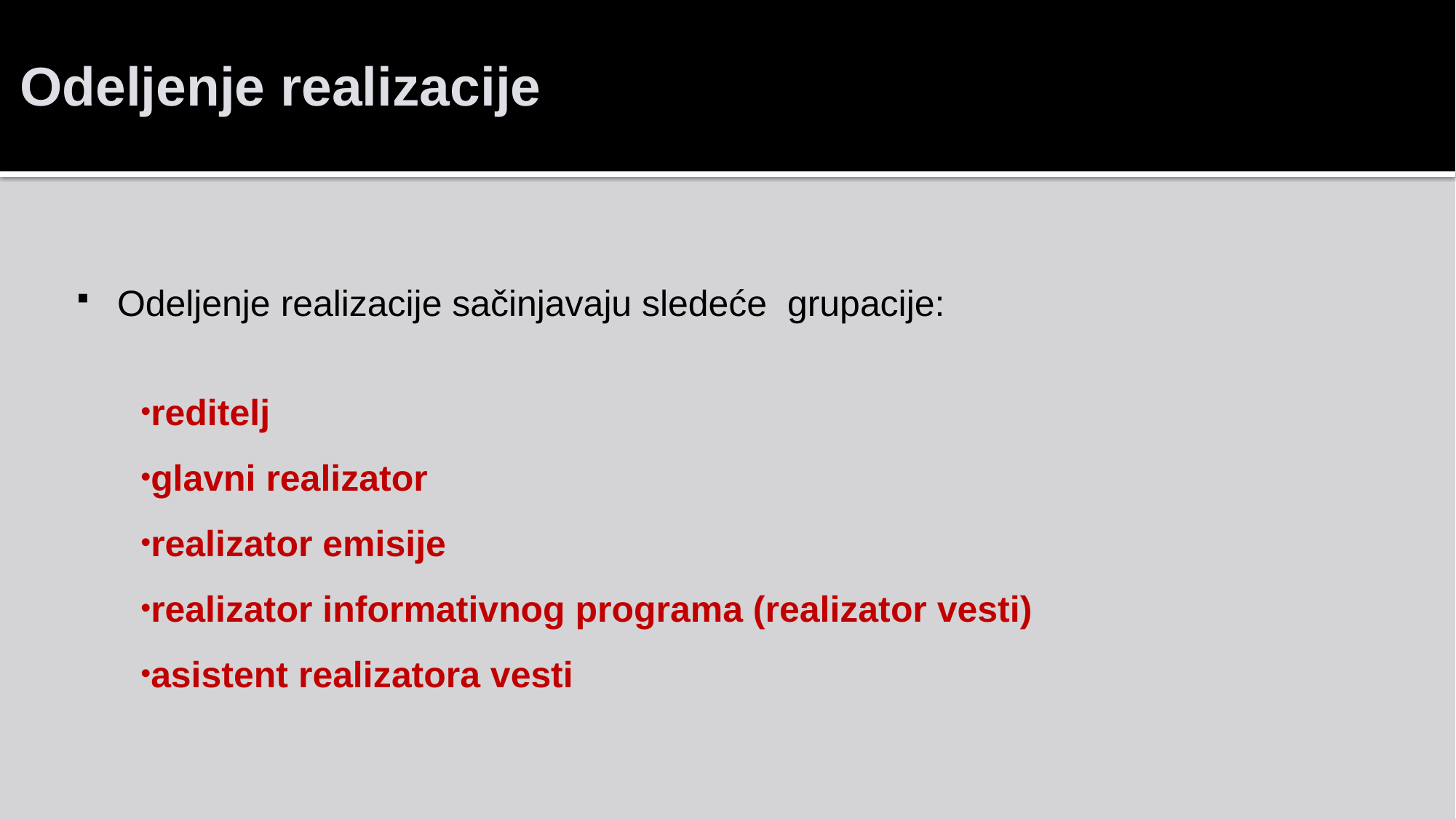

# Odeljenje realizacije

Odeljenje realizacije sačinjavaju sledeće  grupacije:

reditelj
glavni realizator
realizator emisije
realizator informativnog programa (realizator vesti)
asistent realizatora vesti